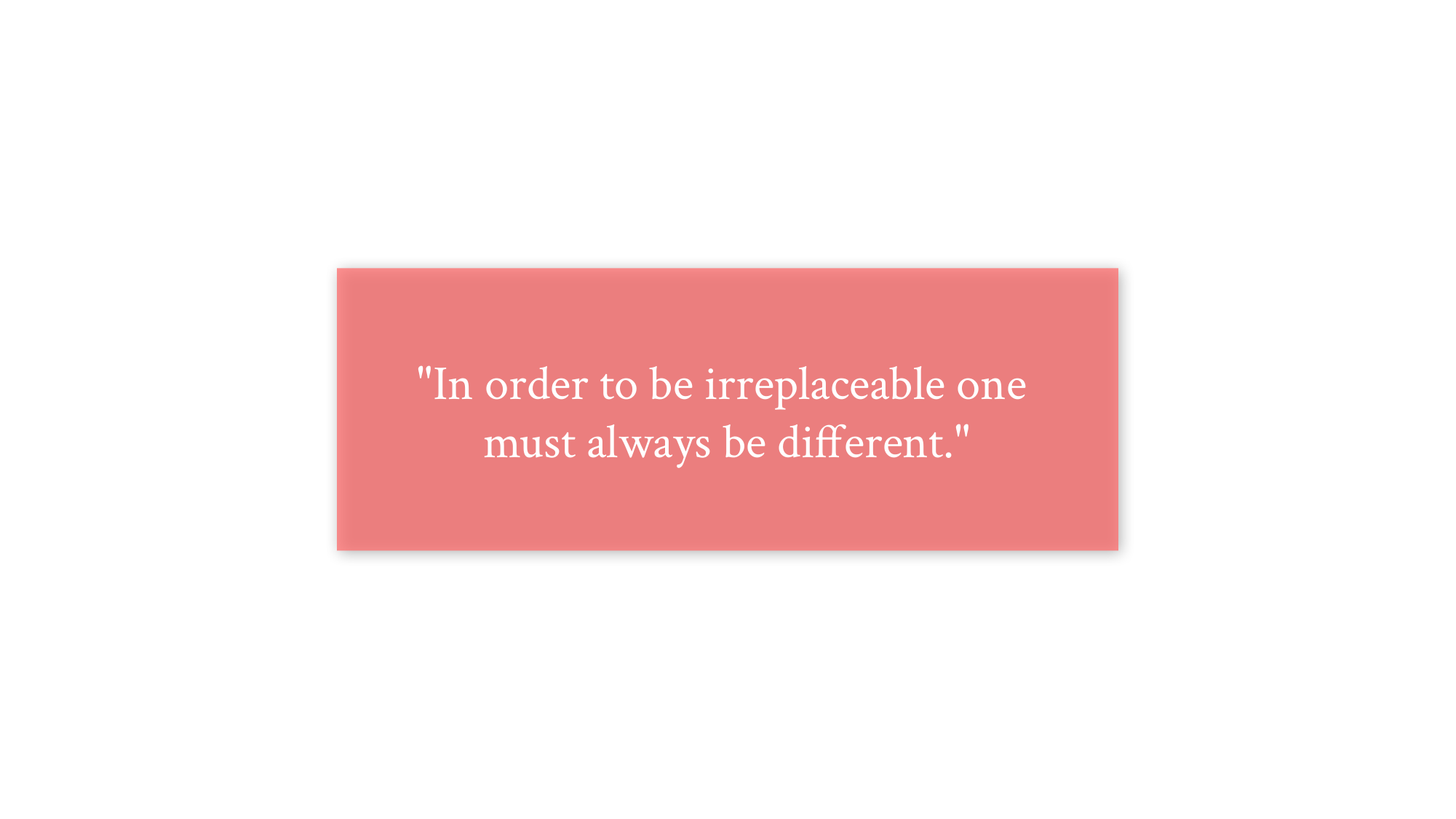

"In order to be irreplaceable one
must always be different."